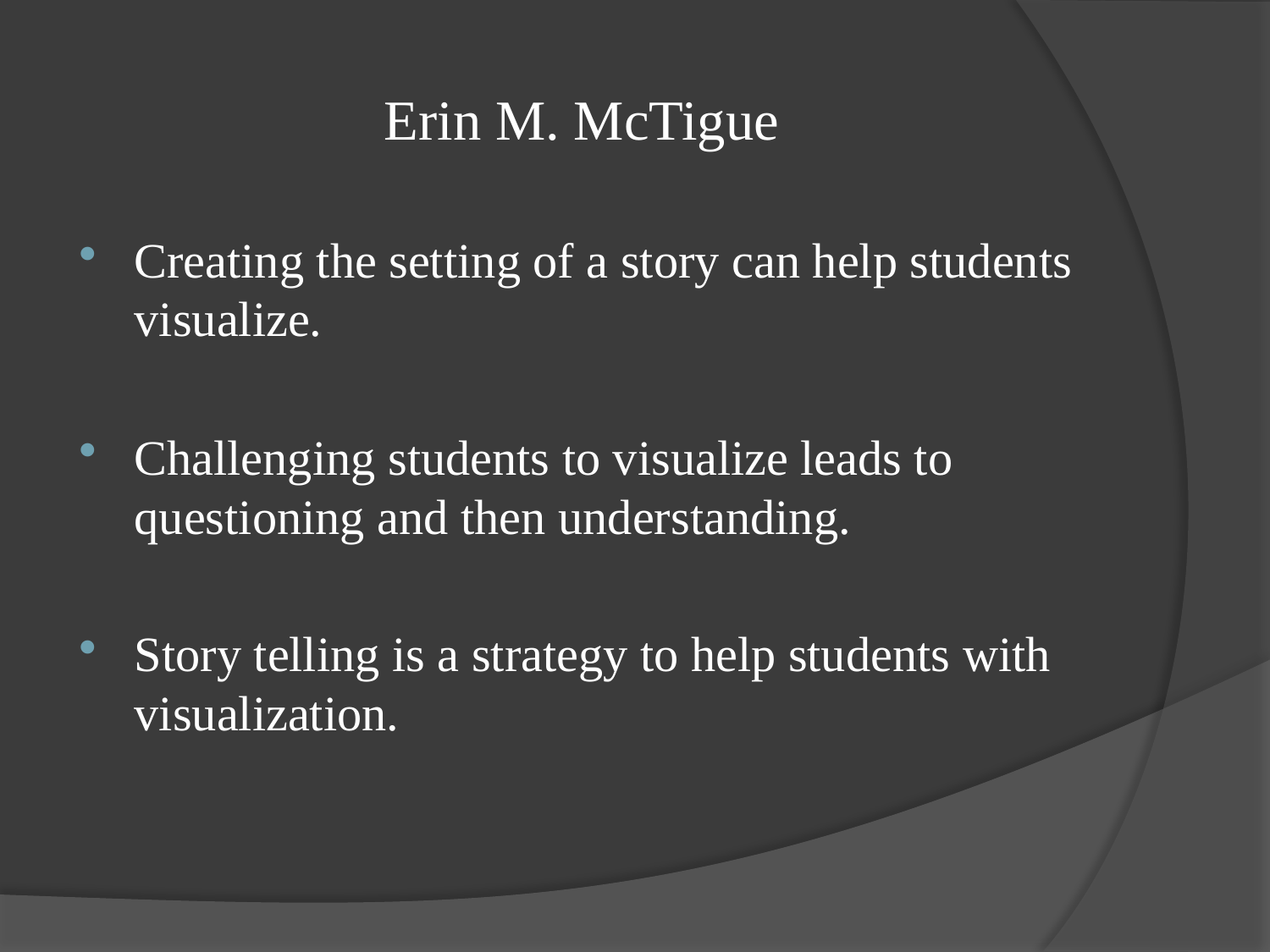

# Erin M. McTigue
Creating the setting of a story can help students visualize.

Challenging students to visualize leads to questioning and then understanding.

Story telling is a strategy to help students with visualization.